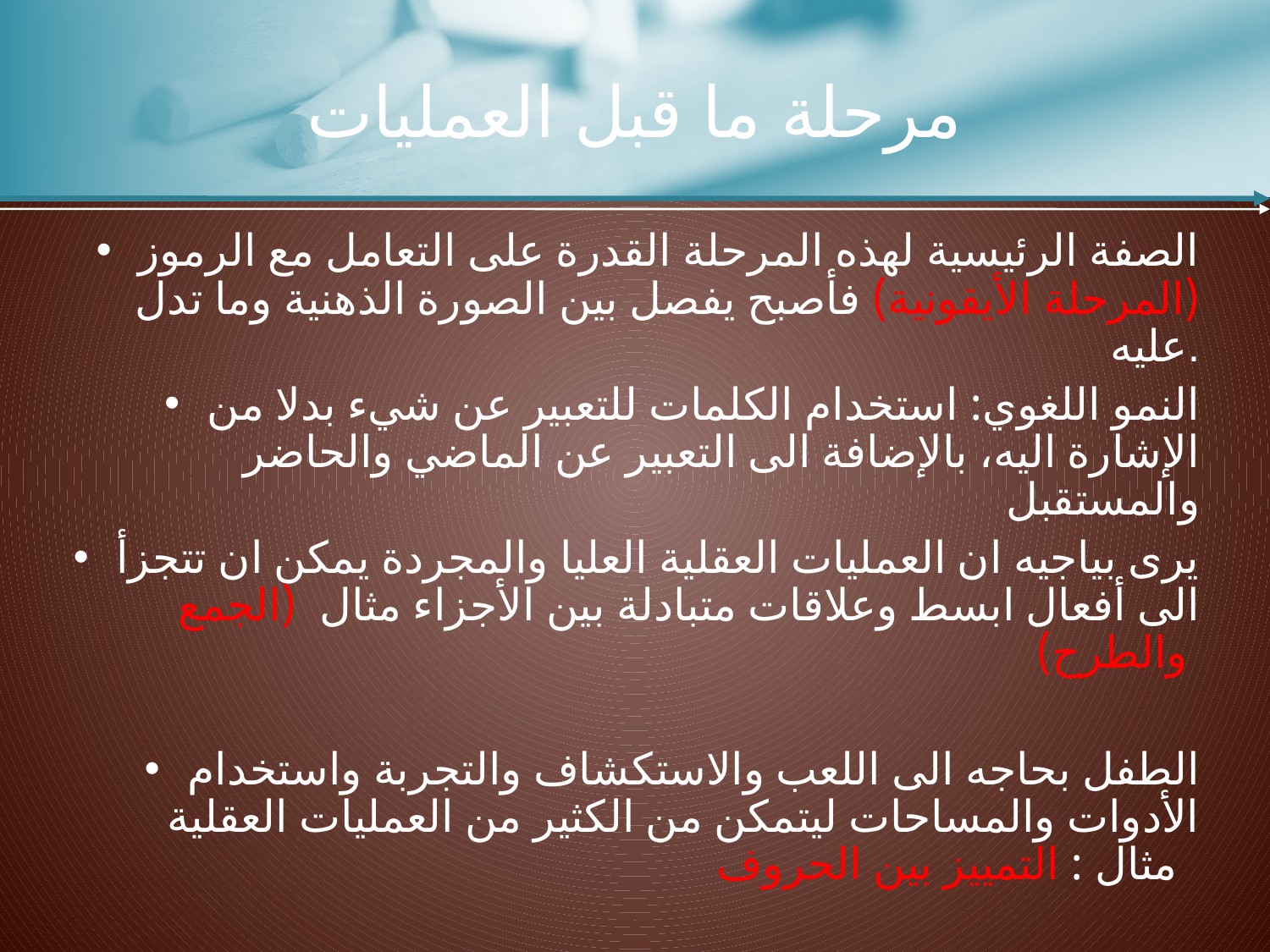

# مرحلة ما قبل العمليات
الصفة الرئيسية لهذه المرحلة القدرة على التعامل مع الرموز (المرحلة الأيقونية) فأصبح يفصل بين الصورة الذهنية وما تدل عليه.
النمو اللغوي: استخدام الكلمات للتعبير عن شيء بدلا من الإشارة اليه، بالإضافة الى التعبير عن الماضي والحاضر والمستقبل
يرى بياجيه ان العمليات العقلية العليا والمجردة يمكن ان تتجزأ الى أفعال ابسط وعلاقات متبادلة بين الأجزاء مثال  (الجمع والطرح)

الطفل بحاجه الى اللعب والاستكشاف والتجربة واستخدام الأدوات والمساحات ليتمكن من الكثير من العمليات العقلية مثال : التمييز بين الحروف